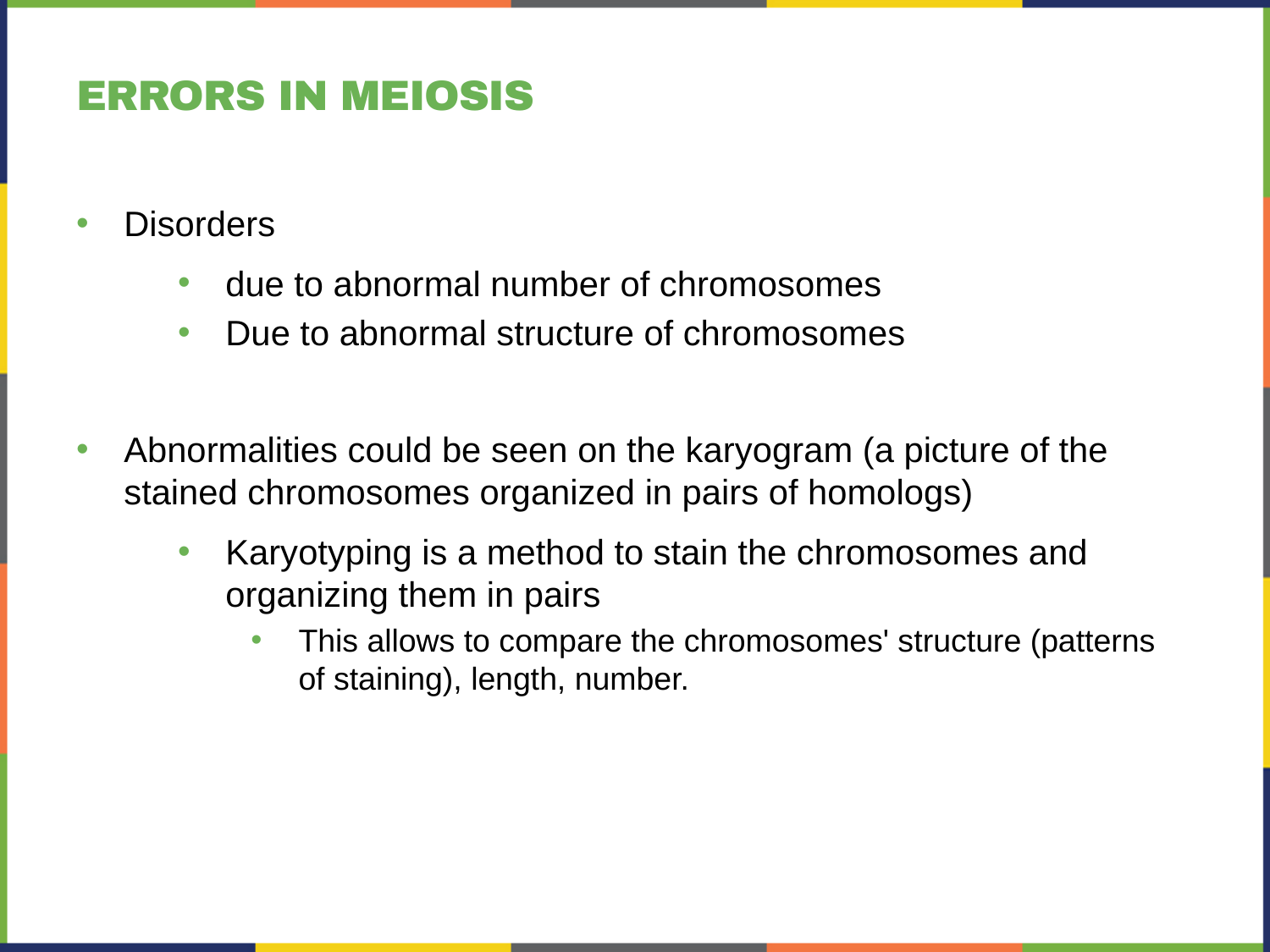

# Errors in Meiosis
Disorders
due to abnormal number of chromosomes
Due to abnormal structure of chromosomes

Abnormalities could be seen on the karyogram (a picture of the stained chromosomes organized in pairs of homologs)
Karyotyping is a method to stain the chromosomes and organizing them in pairs
This allows to compare the chromosomes' structure (patterns of staining), length, number.